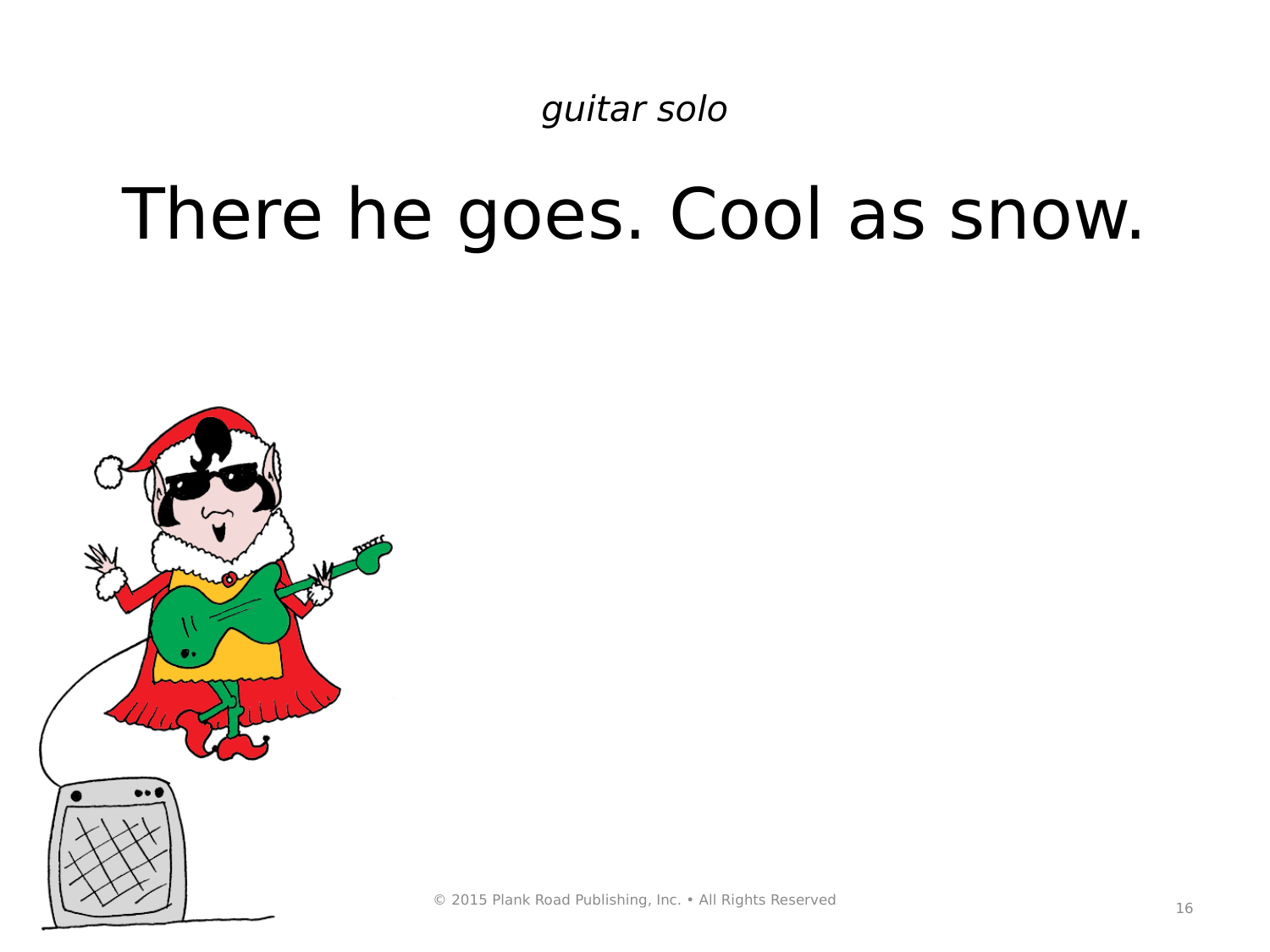

guitar solo

There he goes. Cool as snow.
16